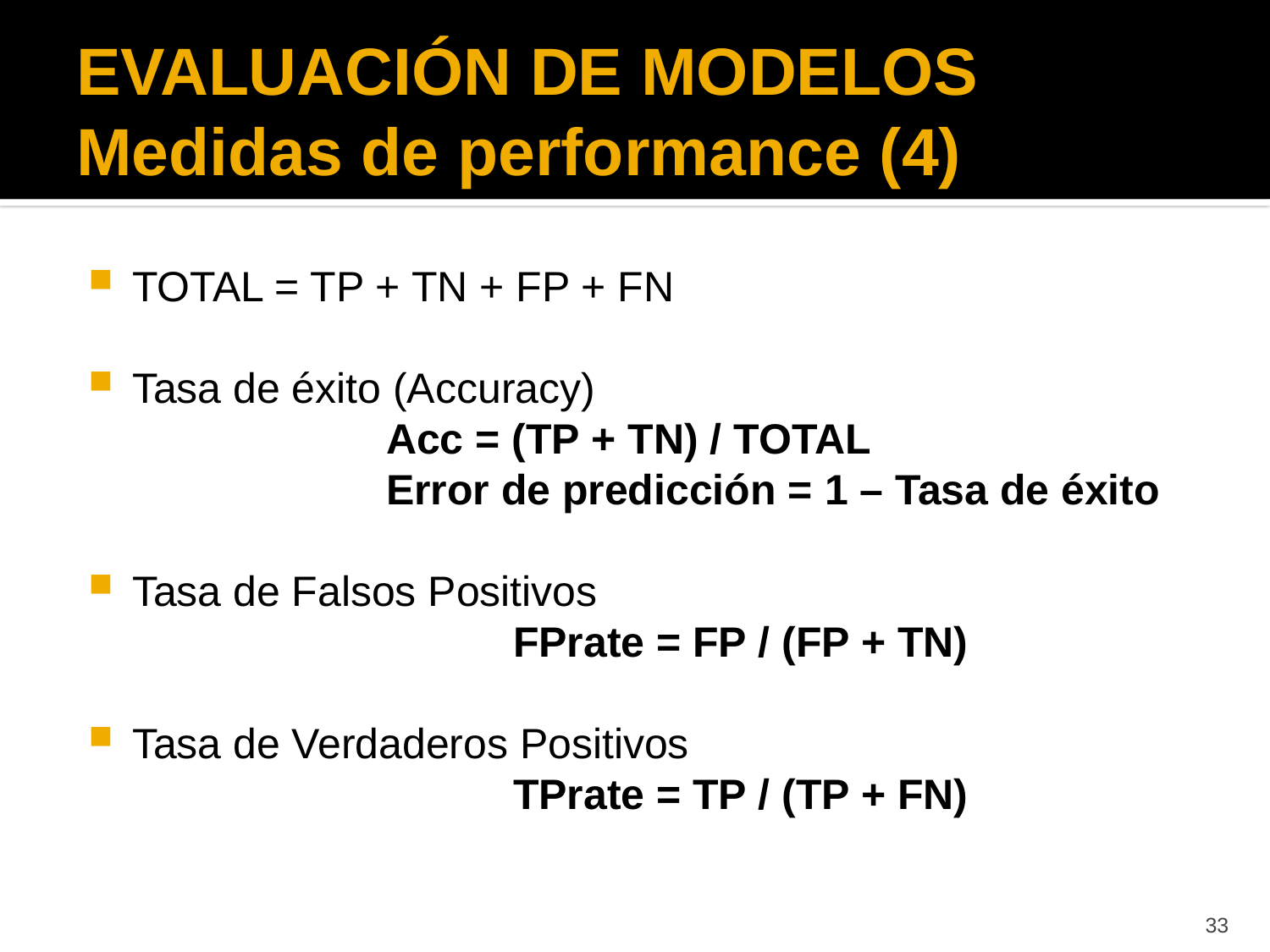

# EVALUACIÓN DE MODELOS Medidas de performance (4)
TOTAL = TP + TN + FP + FN

Tasa de éxito (Accuracy)
			Acc = (TP + TN) / TOTAL
			Error de predicción = 1 – Tasa de éxito

Tasa de Falsos Positivos
			FPrate = FP / (FP + TN)

Tasa de Verdaderos Positivos
				TPrate = TP / (TP + FN)

33